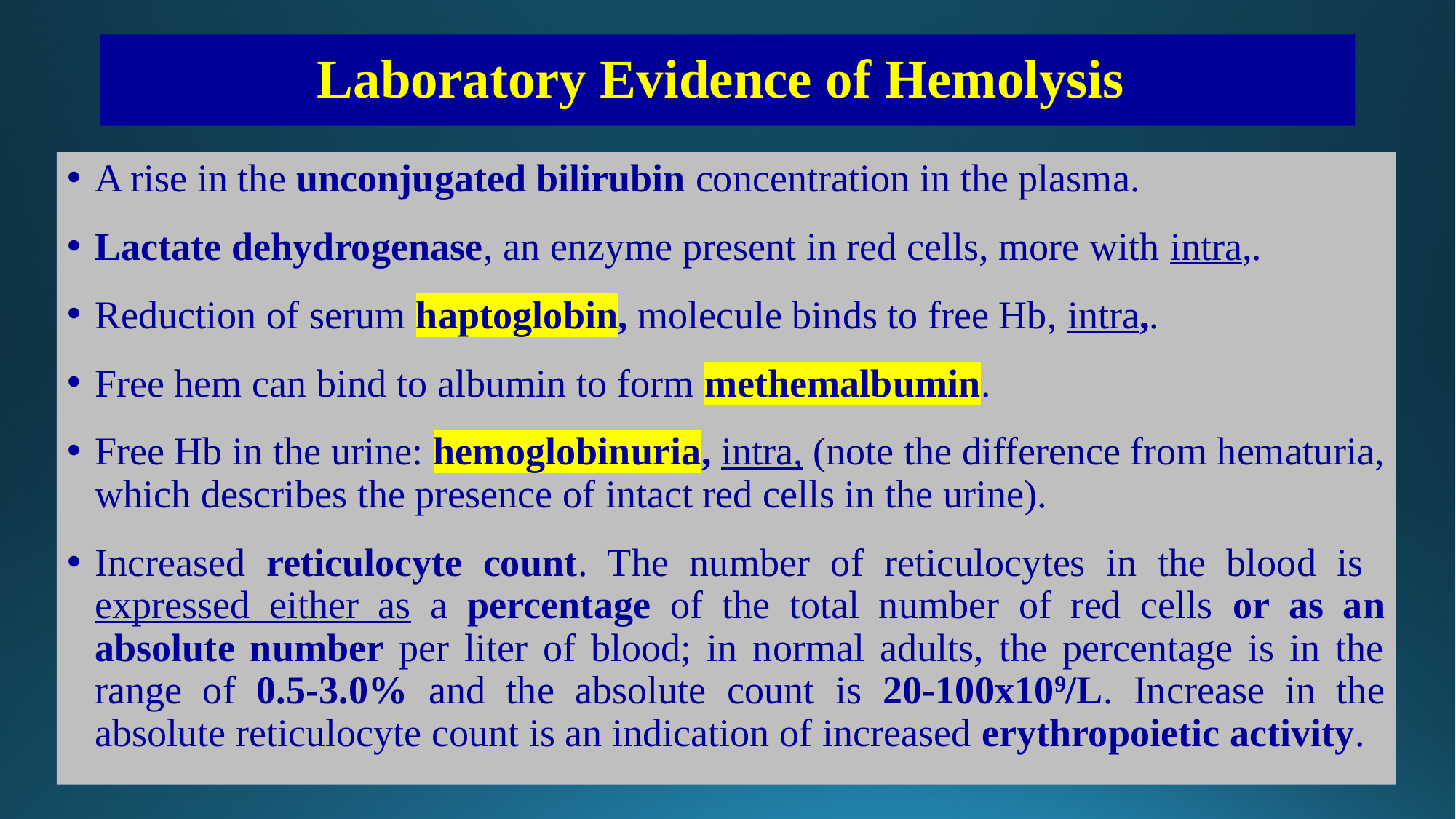

# Laboratory Evidence of Hemolysis
A rise in the unconjugated bilirubin concentration in the plasma.

Lactate dehydrogenase, an enzyme present in red cells, more with intra,.

Reduction of serum haptoglobin, molecule binds to free Hb, intra,.

Free hem can bind to albumin to form methemalbumin.

Free Hb in the urine: hemoglobinuria, intra, (note the difference from hematuria, which describes the presence of intact red cells in the urine).

Increased reticulocyte count. The number of reticulocytes in the blood is  expressed either as a percentage of the total number of red cells or as an absolute number per liter of blood; in normal adults, the percentage is in the range of 0.5-3.0% and the absolute count is 20-100x109/L. Increase in the absolute reticulocyte count is an indication of increased erythropoietic activity.